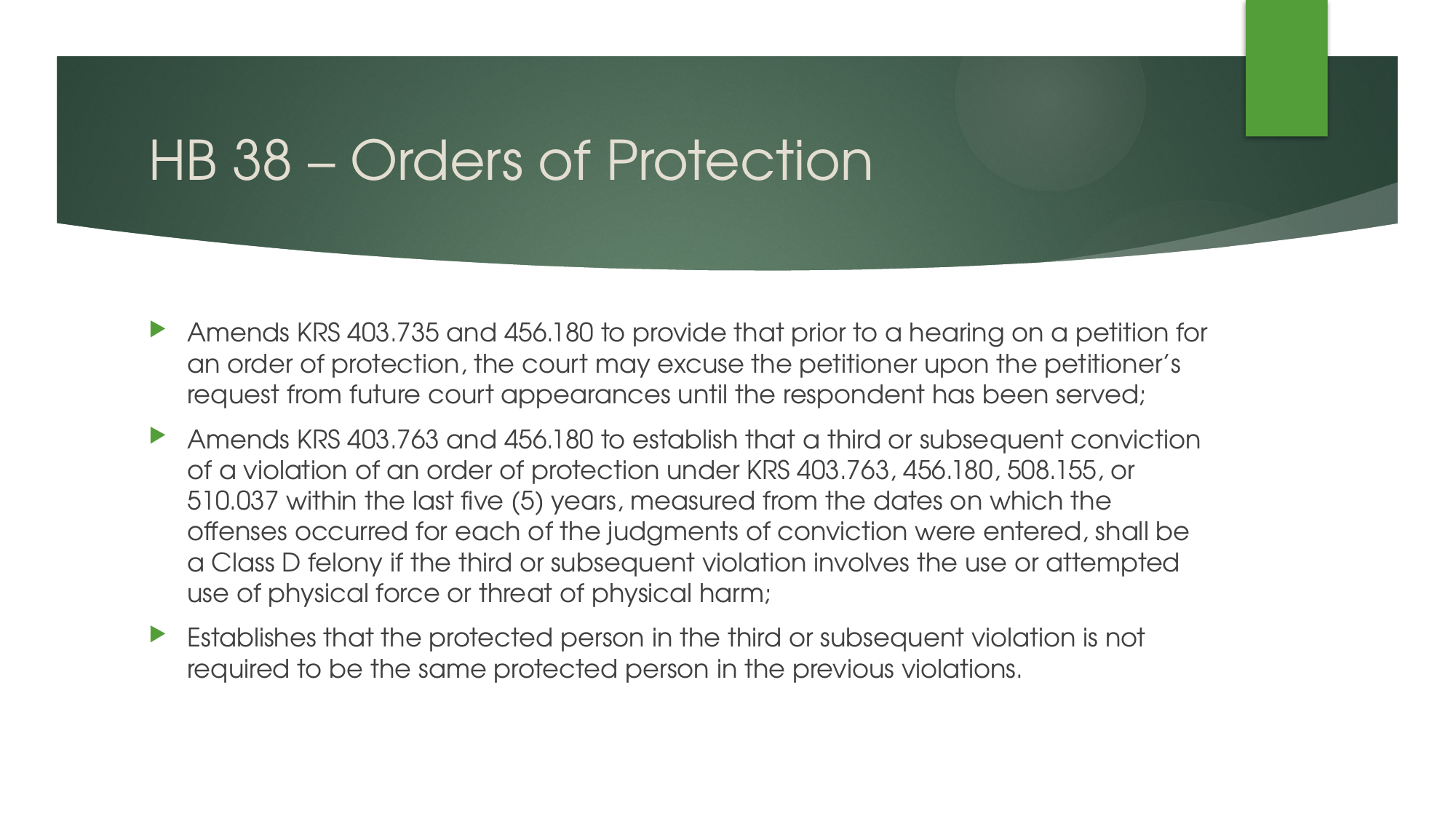

# HB 38 – Orders of Protection
Amends KRS 403.735 and 456.180 to provide that prior to a hearing on a petition for an order of protection, the court may excuse the petitioner upon the petitioner’s request from future court appearances until the respondent has been served;
Amends KRS 403.763 and 456.180 to establish that a third or subsequent conviction of a violation of an order of protection under KRS 403.763, 456.180, 508.155, or 510.037 within the last five (5) years, measured from the dates on which the offenses occurred for each of the judgments of conviction were entered, shall be a Class D felony if the third or subsequent violation involves the use or attempted use of physical force or threat of physical harm;
Establishes that the protected person in the third or subsequent violation is not required to be the same protected person in the previous violations.